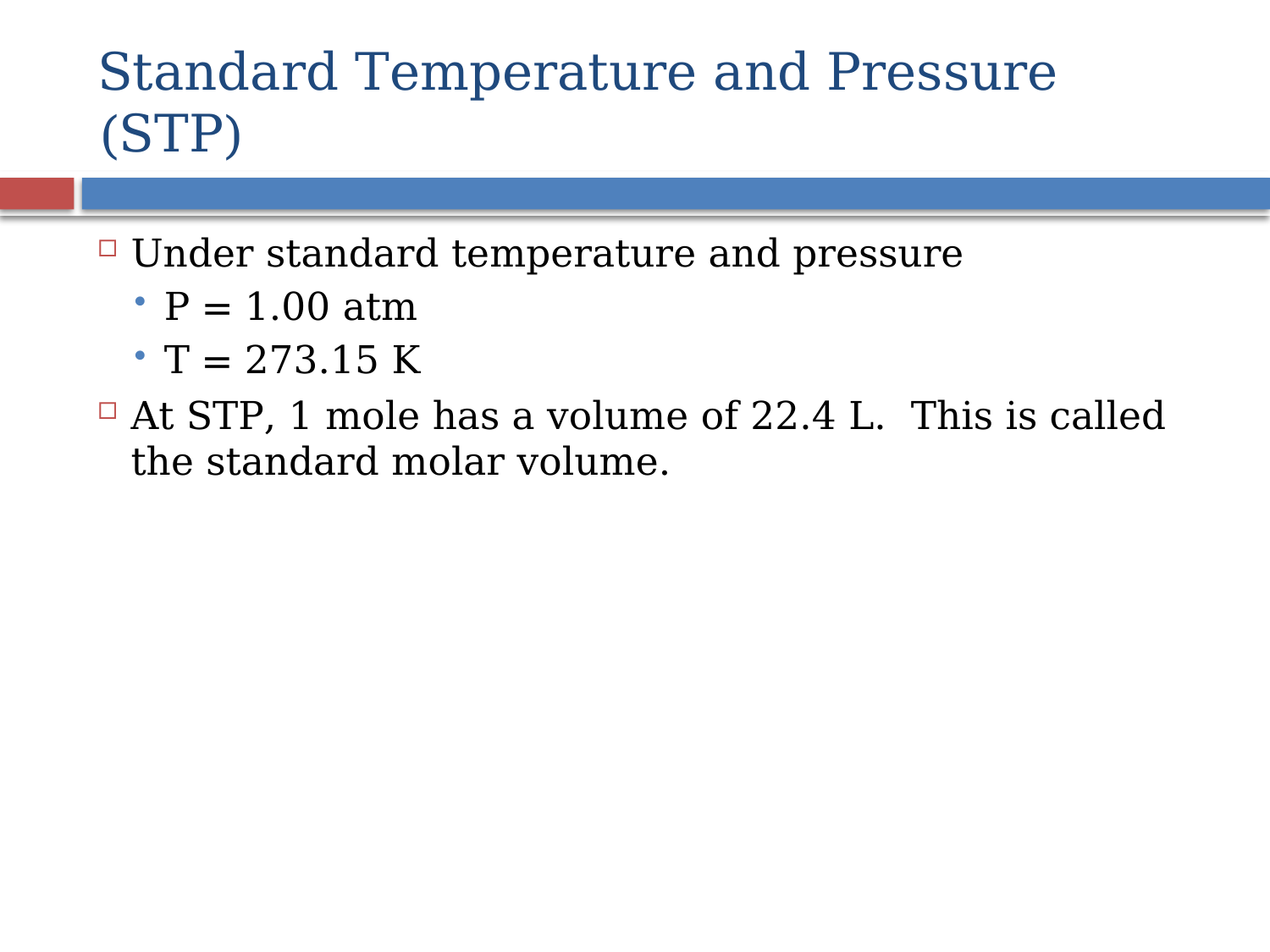

# Standard Temperature and Pressure (STP)
Under standard temperature and pressure
P = 1.00 atm
T = 273.15 K
At STP, 1 mole has a volume of 22.4 L.  This is called the standard molar volume.